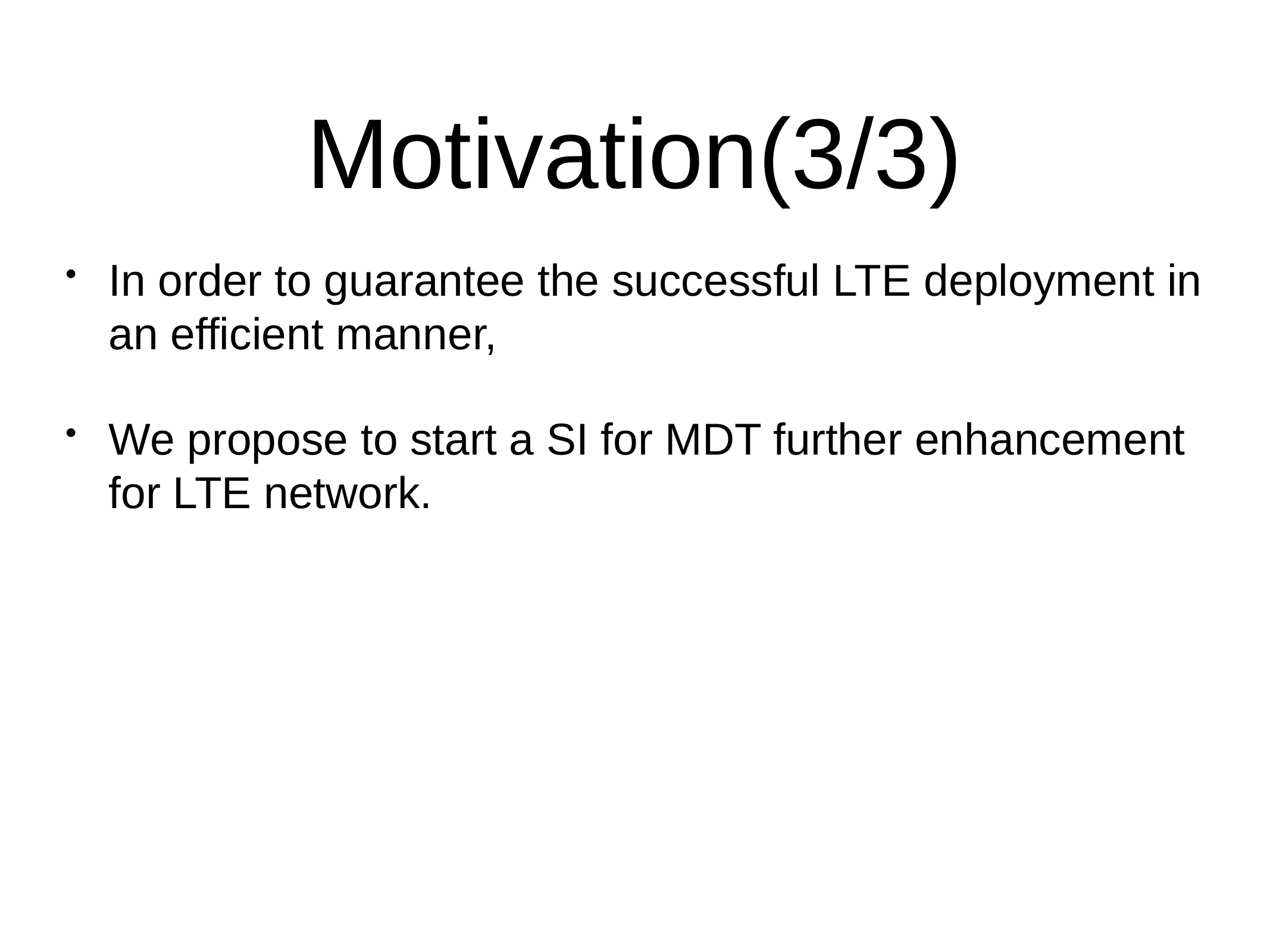

# Motivation(3/3)
In order to guarantee the successful LTE deployment in an efficient manner,
We propose to start a SI for MDT further enhancement for LTE network.